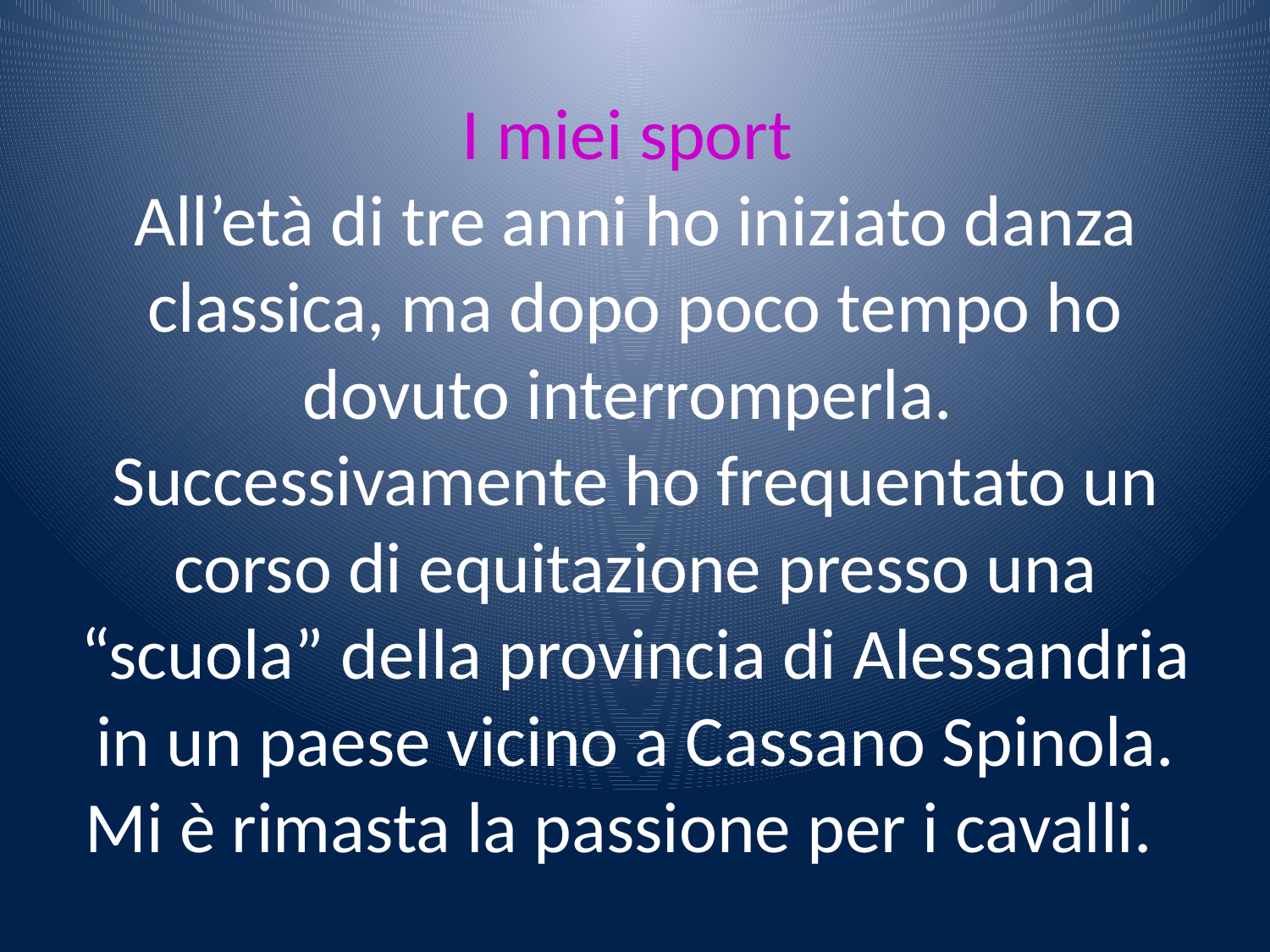

# I miei sport All’età di tre anni ho iniziato danza classica, ma dopo poco tempo ho dovuto interromperla. Successivamente ho frequentato un corso di equitazione presso una “scuola” della provincia di Alessandria in un paese vicino a Cassano Spinola. Mi è rimasta la passione per i cavalli.